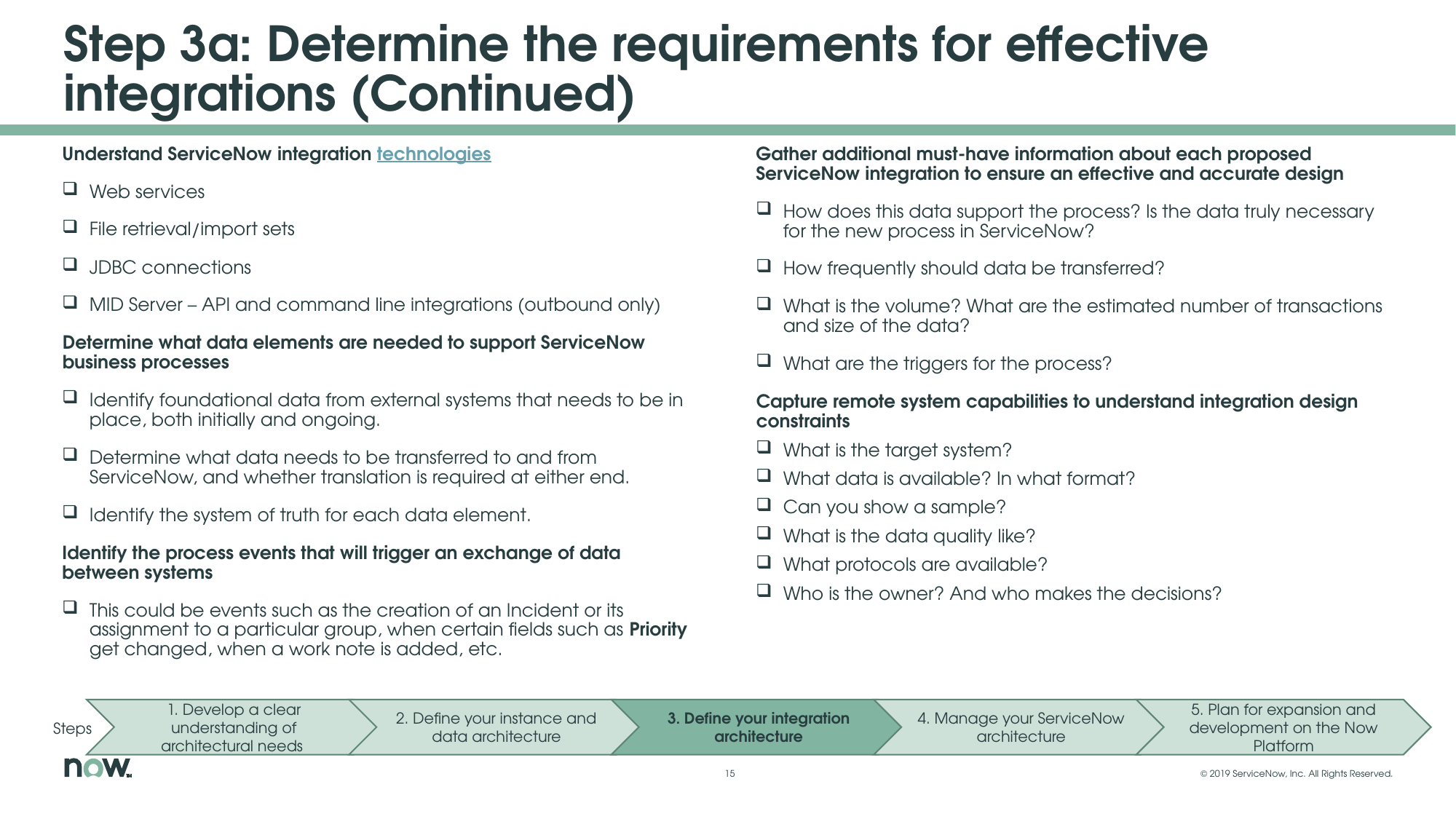

# Step 3a: Determine the requirements for effective integrations (Continued)

Understand ServiceNow integration technologies
Web services
File retrieval/import sets
JDBC connections
MID Server – API and command line integrations (outbound only)
Determine what data elements are needed to support ServiceNow business processes
Identify foundational data from external systems that needs to be in place, both initially and ongoing.
Determine what data needs to be transferred to and from ServiceNow, and whether translation is required at either end.
Identify the system of truth for each data element.
Identify the process events that will trigger an exchange of data between systems
This could be events such as the creation of an Incident or its assignment to a particular group, when certain fields such as Priority get changed, when a work note is added, etc.
Gather additional must-have information about each proposed ServiceNow integration to ensure an effective and accurate design
How does this data support the process? Is the data truly necessary for the new process in ServiceNow?
How frequently should data be transferred?
What is the volume? What are the estimated number of transactions and size of the data?
What are the triggers for the process?
Capture remote system capabilities to understand integration design constraints
What is the target system?
What data is available? In what format?
Can you show a sample?
What is the data quality like?
What protocols are available?
Who is the owner? And who makes the decisions?
1. Develop a clear understanding of architectural needs
2. Define your instance and data architecture
3. Define your integration architecture
4. Manage your ServiceNow architecture
5. Plan for expansion and development on the Now Platform
Steps